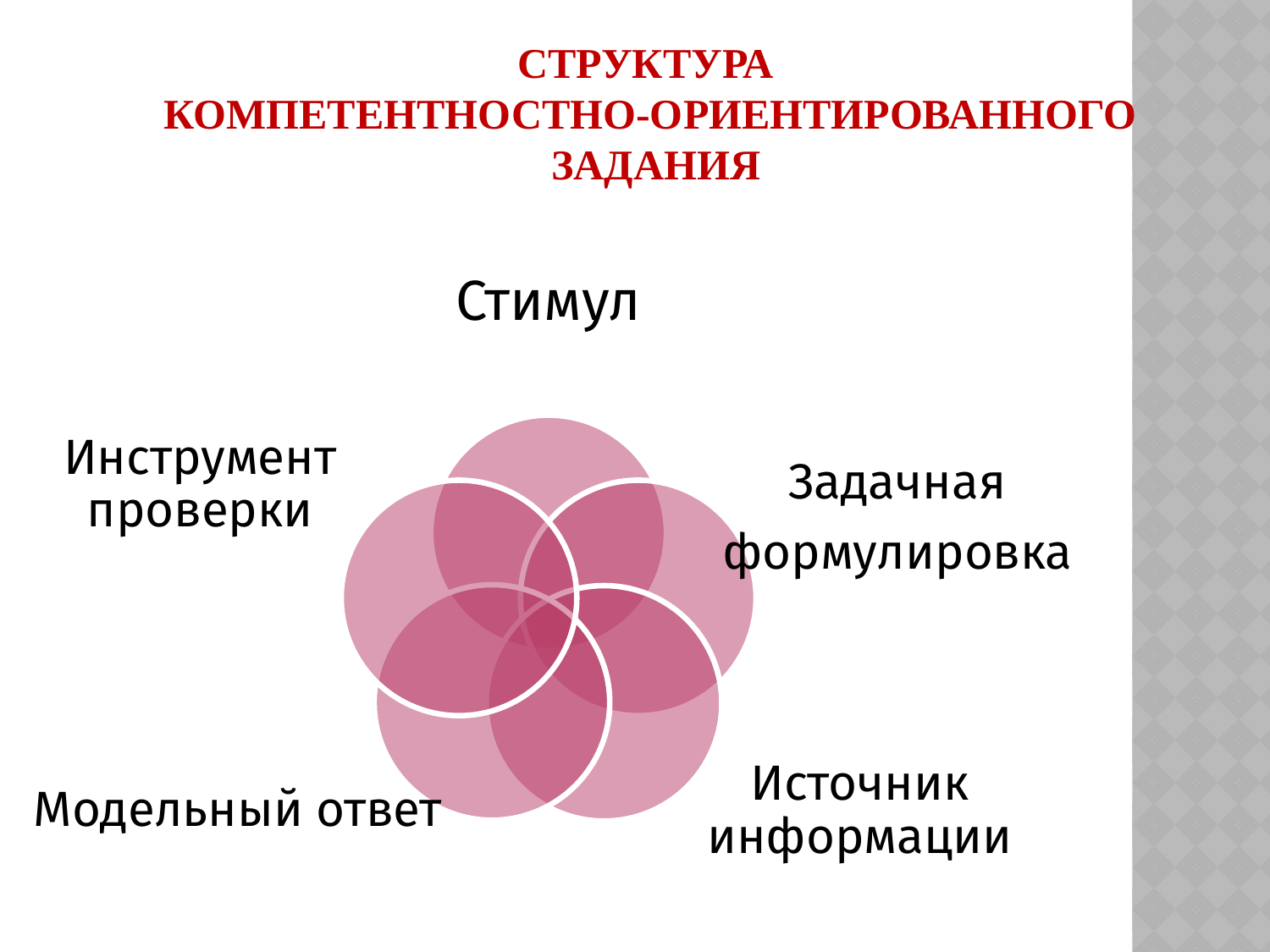

# Структура компетентностно-ориентированного задания
Стимул
Задачная
формулировка
Источник информации
Модельный ответ
Инструмент проверки